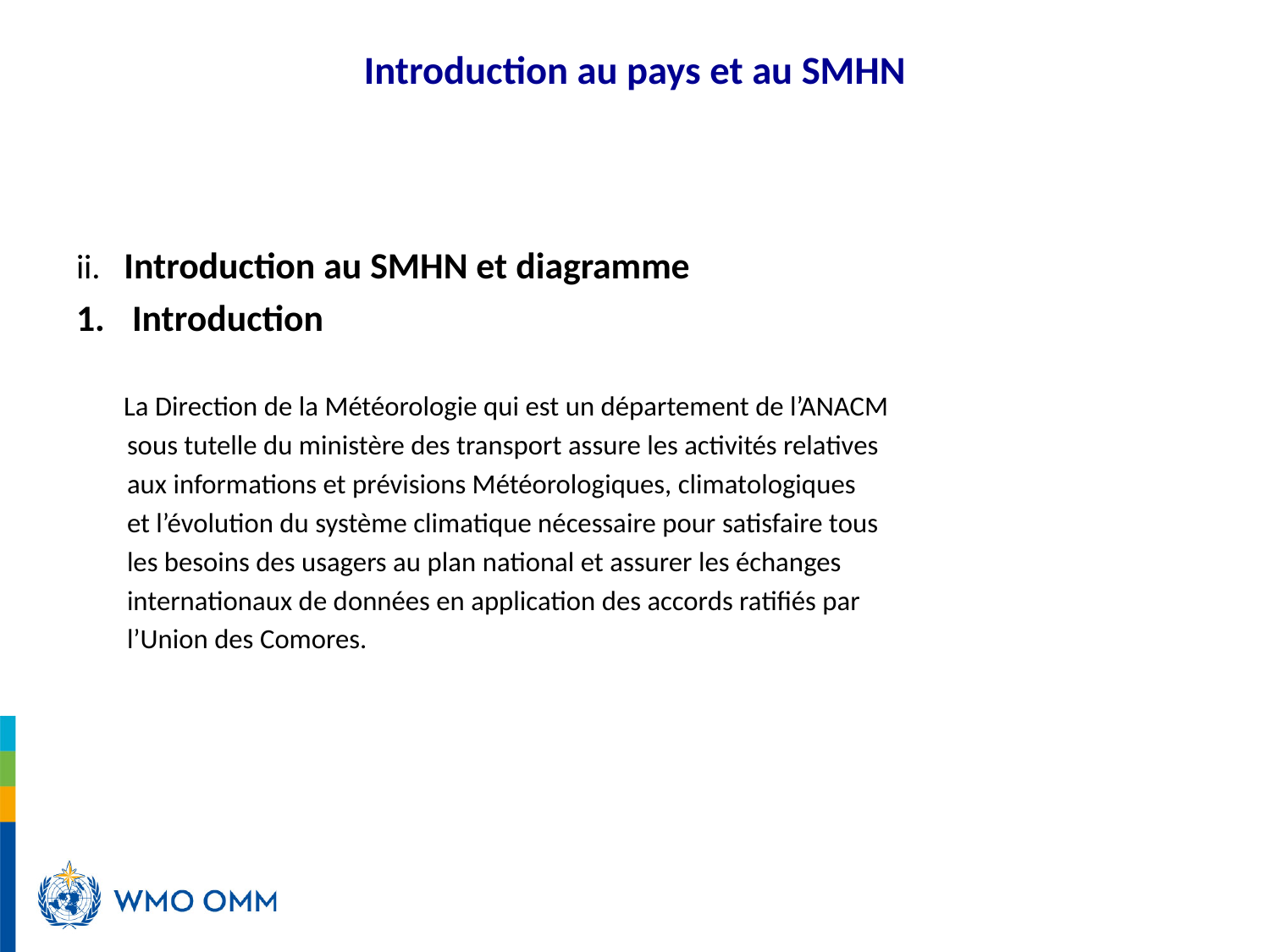

# Introduction au pays et au SMHN

ii.   Introduction au SMHN et diagramme
Introduction

        La Direction de la Météorologie qui est un département de l’ANACM
        sous tutelle du ministère des transport assure les activités relatives
        aux informations et prévisions Météorologiques, climatologiques
        et l’évolution du système climatique nécessaire pour satisfaire tous
        les besoins des usagers au plan national et assurer les échanges
        internationaux de données en application des accords ratifiés par
        l’Union des Comores.